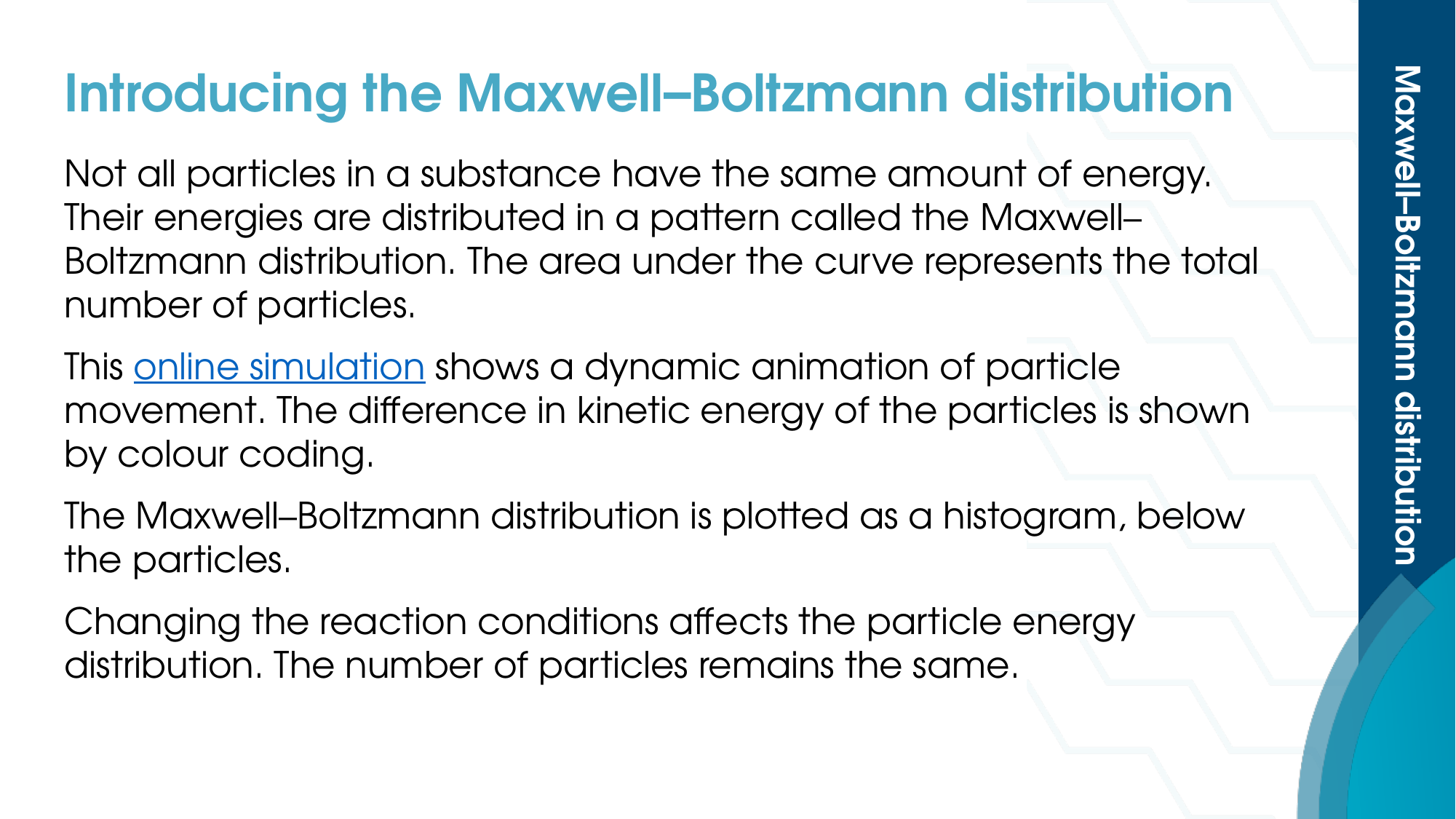

# Introducing the Maxwell–Boltzmann distribution
Not all particles in a substance have the same amount of energy. Their energies are distributed in a pattern called the Maxwell–Boltzmann distribution. The area under the curve represents the total number of particles.
This online simulation shows a dynamic animation of particle movement. The difference in kinetic energy of the particles is shown by colour coding.
The Maxwell–Boltzmann distribution is plotted as a histogram, below the particles.
Changing the reaction conditions affects the particle energy distribution. The number of particles remains the same.
Maxwell–Boltzmann distribution